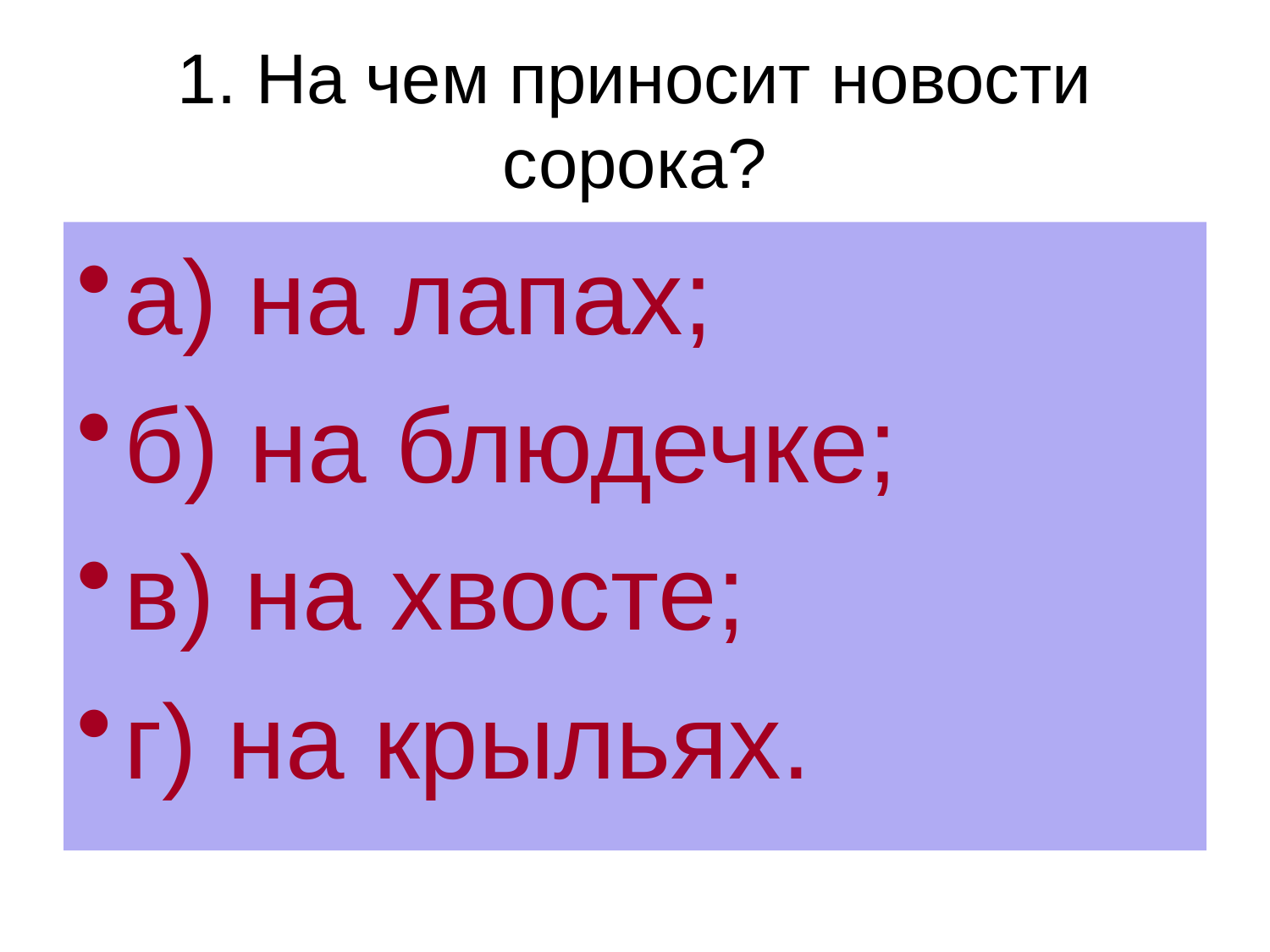

# 1. На чем приносит новости сорока?
а) на лапах;
б) на блюдечке;
в) на хвосте;
г) на крыльях.